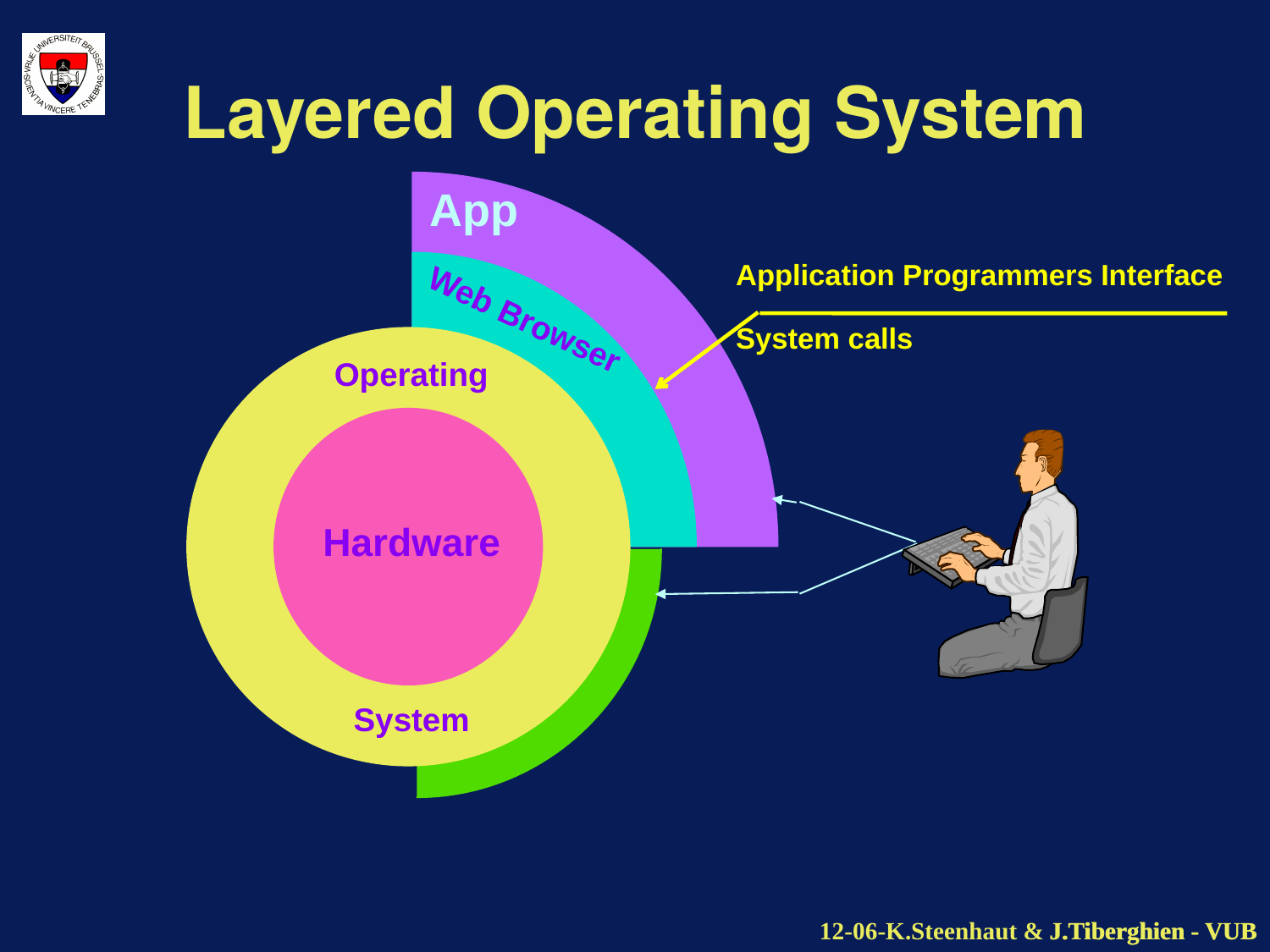

# Layered Operating System

App

Application Programmers Interface

System calls
Web Browser

Operating

Hardware

System